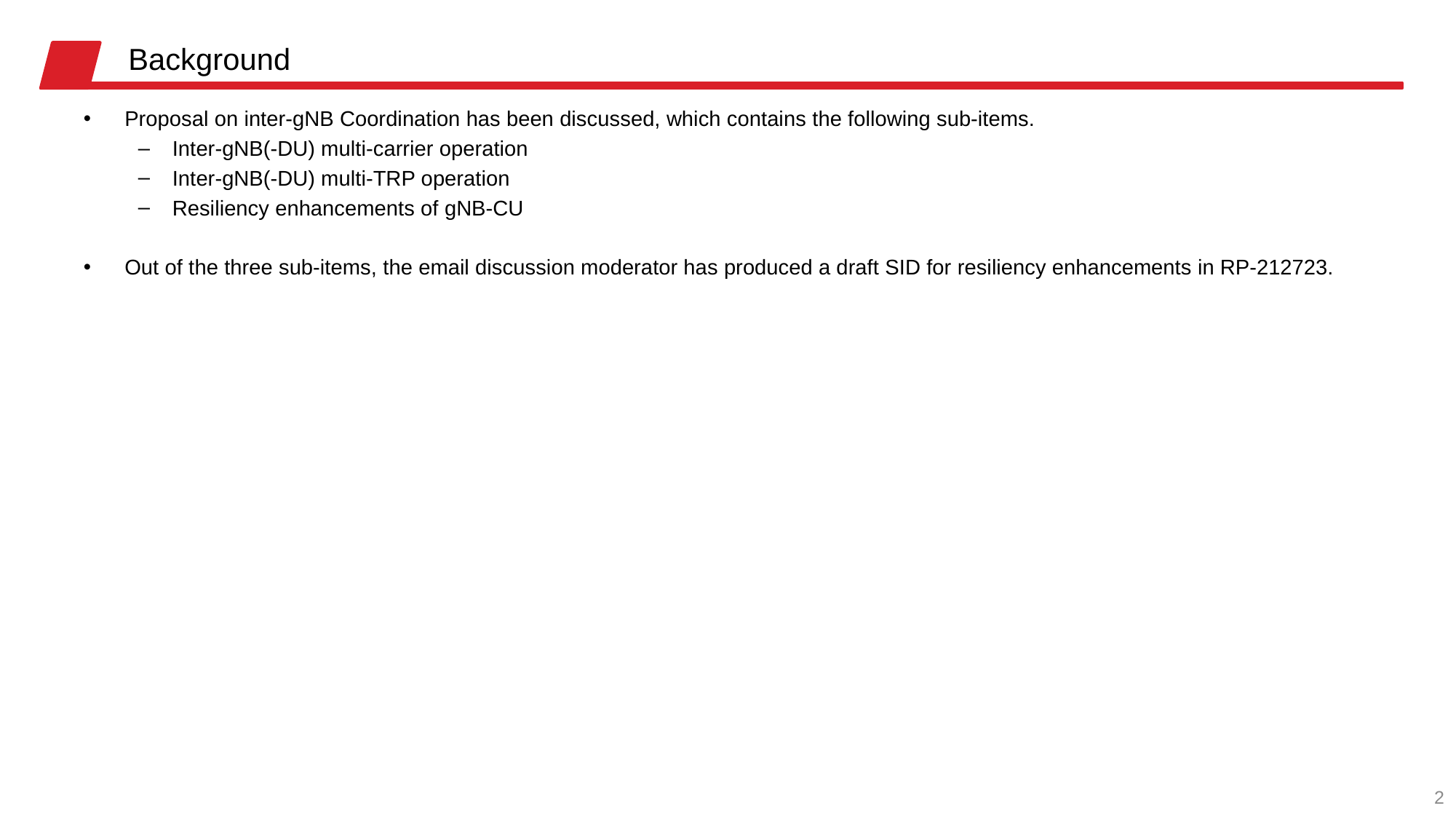

# Background
Proposal on inter-gNB Coordination has been discussed, which contains the following sub-items.
Inter-gNB(-DU) multi-carrier operation
Inter-gNB(-DU) multi-TRP operation
Resiliency enhancements of gNB-CU

Out of the three sub-items, the email discussion moderator has produced a draft SID for resiliency enhancements in RP-212723.
2